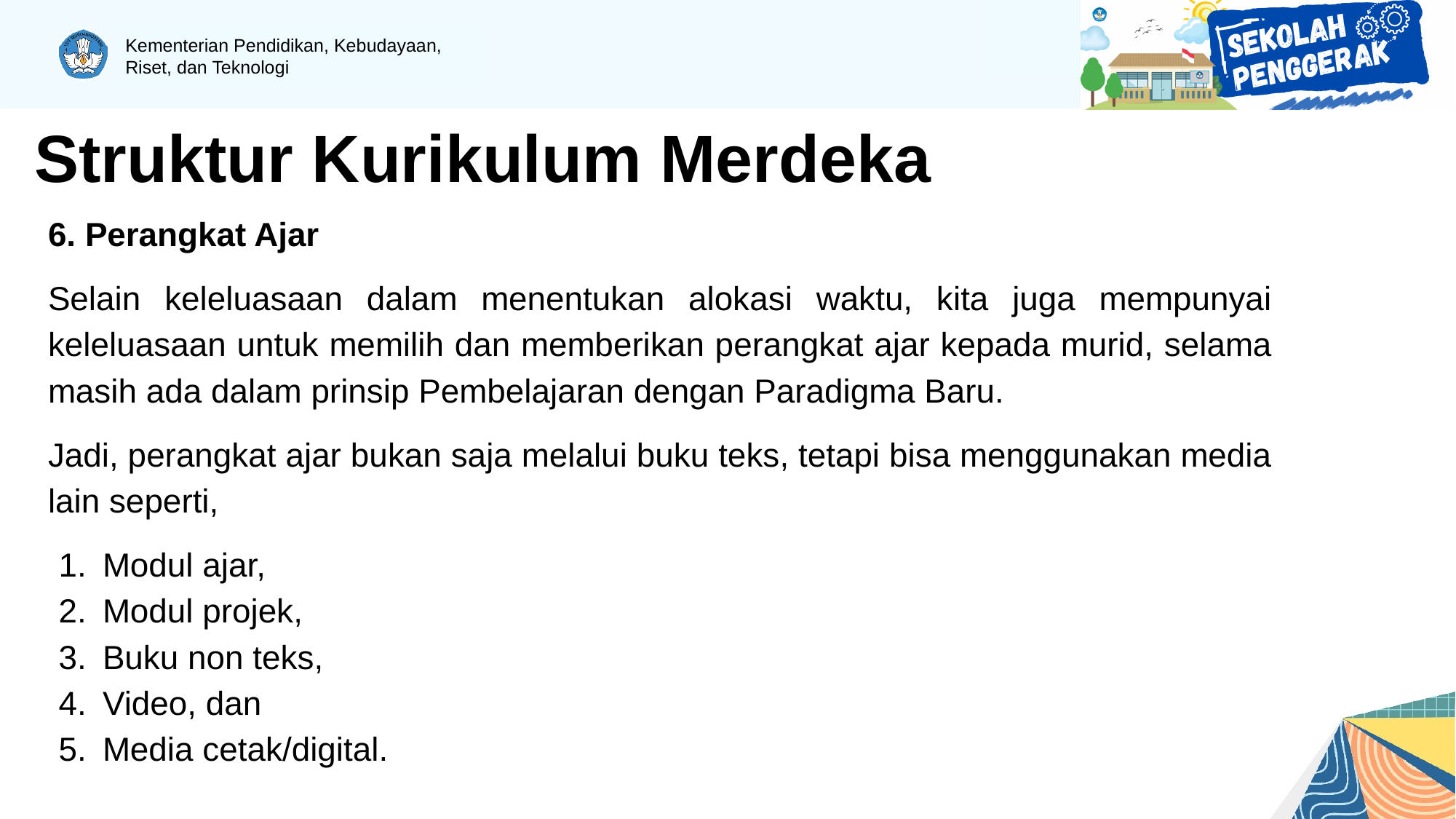

Struktur Kurikulum Merdeka

6. Perangkat Ajar
Selain keleluasaan dalam menentukan alokasi waktu, kita juga mempunyai keleluasaan untuk memilih dan memberikan perangkat ajar kepada murid, selama masih ada dalam prinsip Pembelajaran dengan Paradigma Baru.
Jadi, perangkat ajar bukan saja melalui buku teks, tetapi bisa menggunakan media lain seperti,
Modul ajar,
Modul projek,
Buku non teks,
Video, dan
Media cetak/digital.